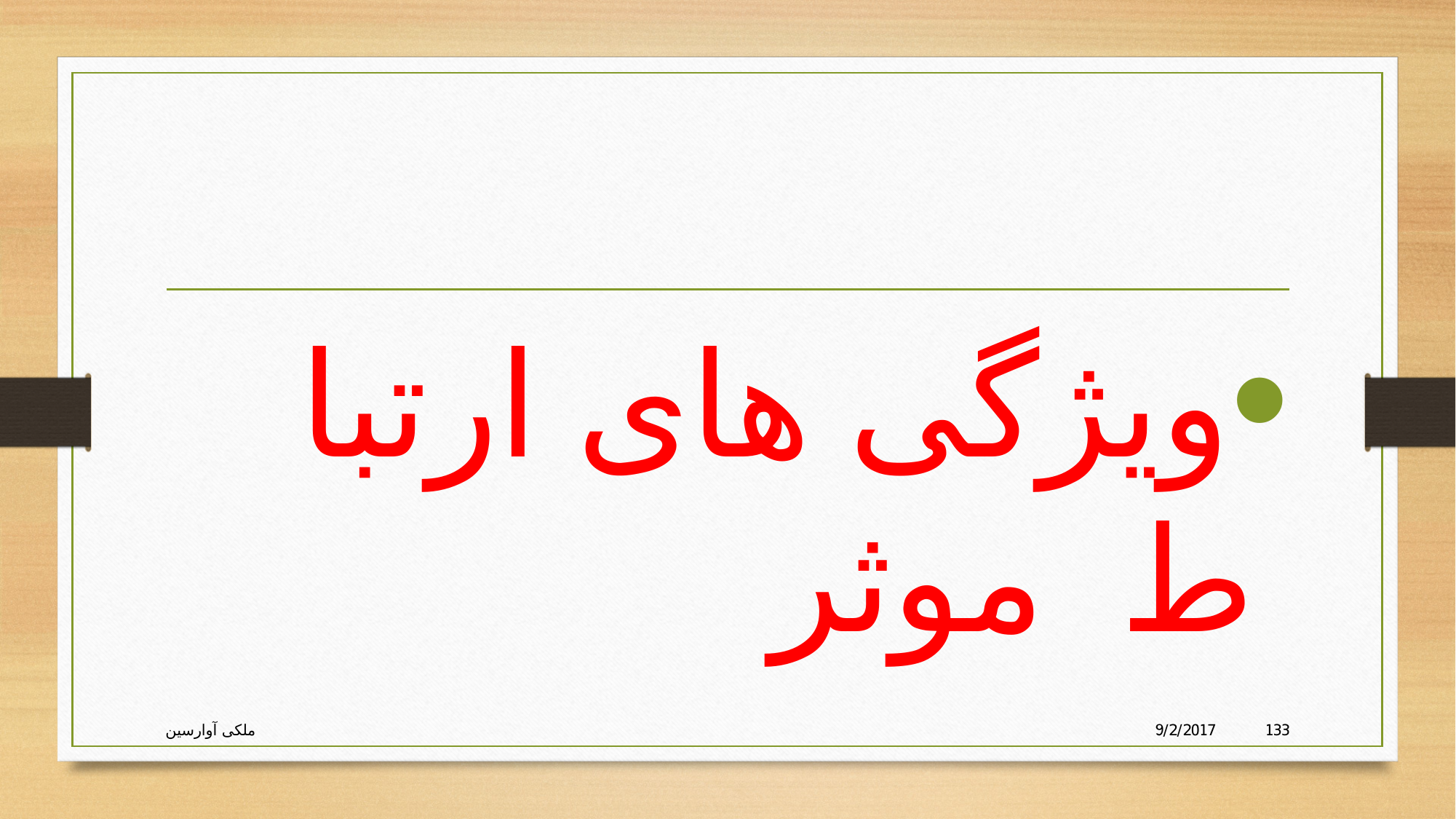

#
ویژگی های ارتبا ط  موثر
ملکی آوارسین
9/2/2017
133